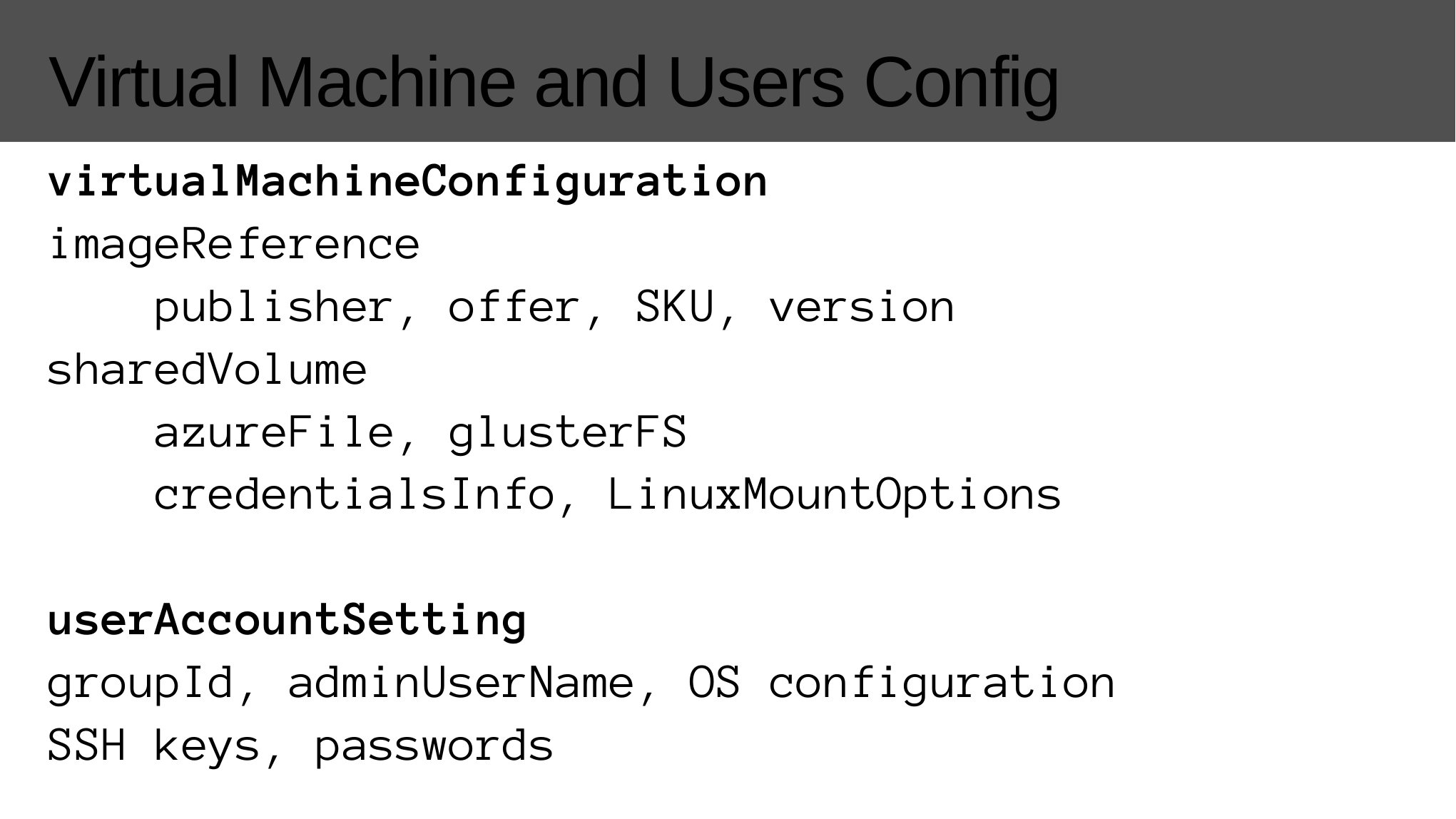

# Virtual Machine and Users Config
virtualMachineConfiguration
imageReference
	publisher, offer, SKU, version
sharedVolume
	azureFile, glusterFS
	credentialsInfo, LinuxMountOptions

userAccountSetting
groupId, adminUserName, OS configuration
SSH keys, passwords